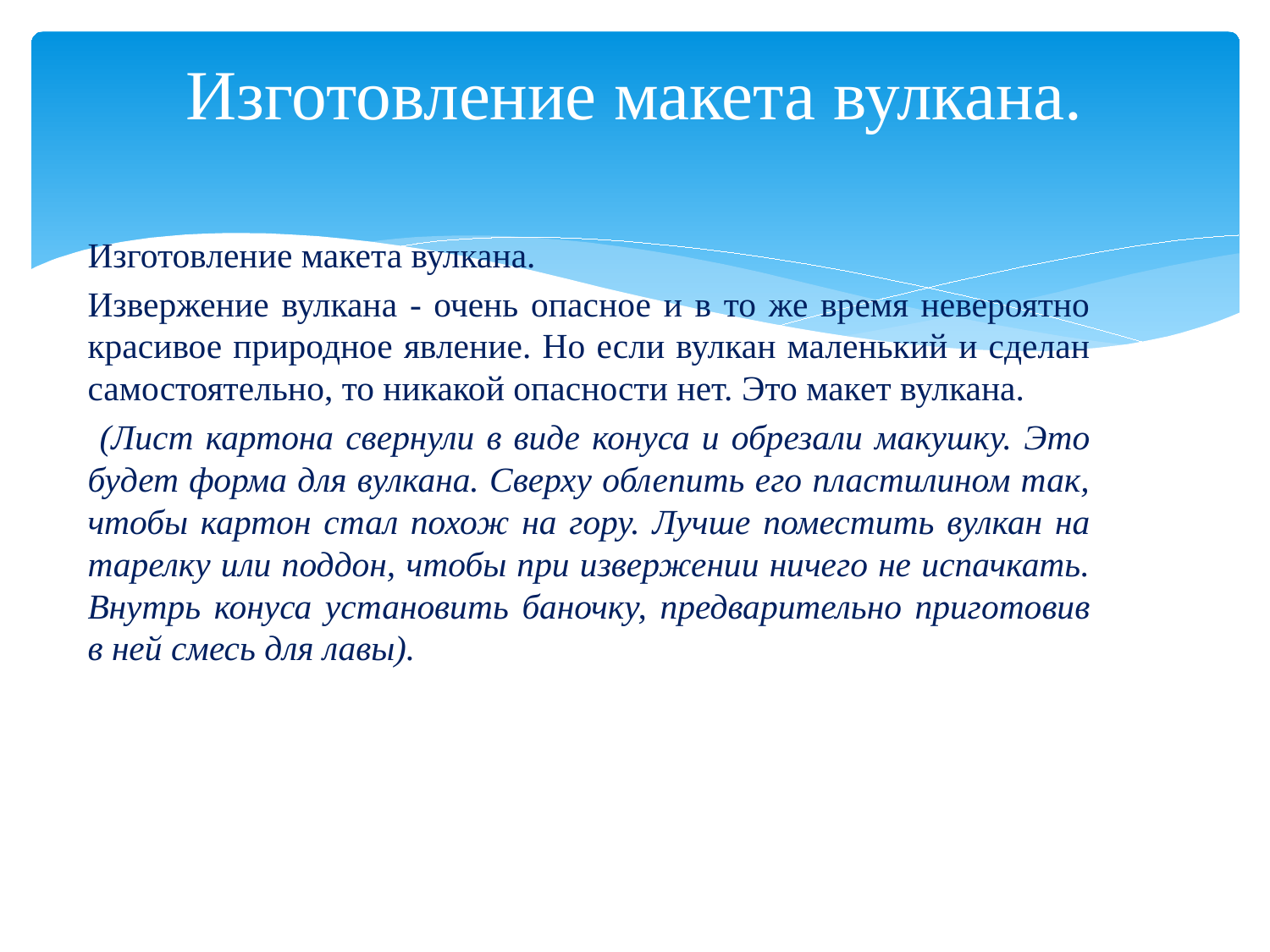

# Изготовление макета вулкана.
Изготовление макета вулкана.
Извержение вулкана - очень опасное и в то же время невероятно красивое природное явление. Но если вулкан маленький и сделан самостоятельно, то никакой опасности нет. Это макет вулкана.
 (Лист картона свернули в виде конуса и обрезали макушку. Это будет форма для вулкана. Сверху облепить его пластилином так, чтобы картон стал похож на гору. Лучше поместить вулкан на тарелку или поддон, чтобы при извержении ничего не испачкать. Внутрь конуса установить баночку, предварительно приготовив в ней смесь для лавы).